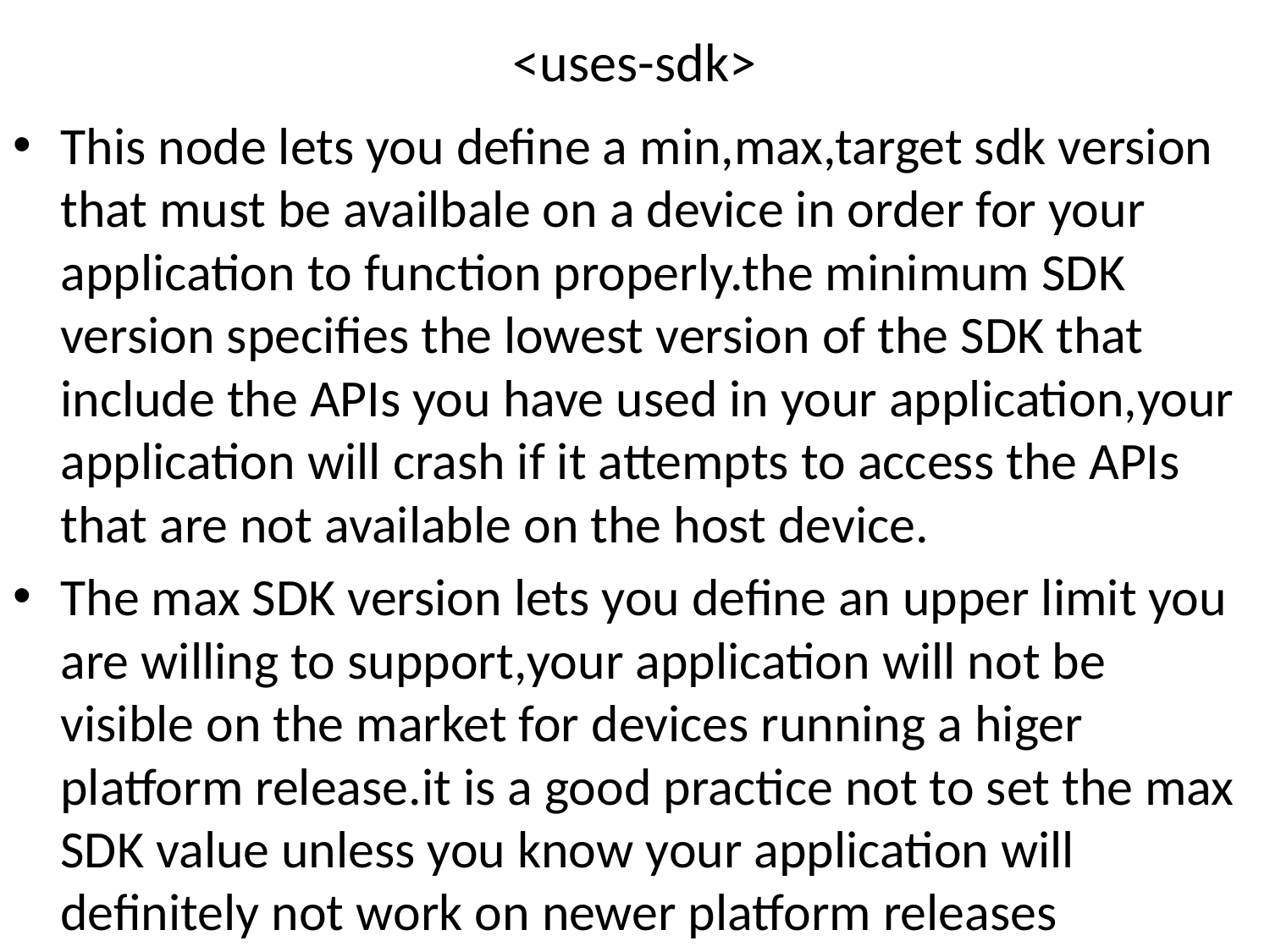

# <uses-sdk>
This node lets you define a min,max,target sdk version that must be availbale on a device in order for your application to function properly.the minimum SDK version specifies the lowest version of the SDK that include the APIs you have used in your application,your application will crash if it attempts to access the APIs that are not available on the host device.
The max SDK version lets you define an upper limit you are willing to support,your application will not be visible on the market for devices running a higer platform release.it is a good practice not to set the max SDK value unless you know your application will definitely not work on newer platform releases